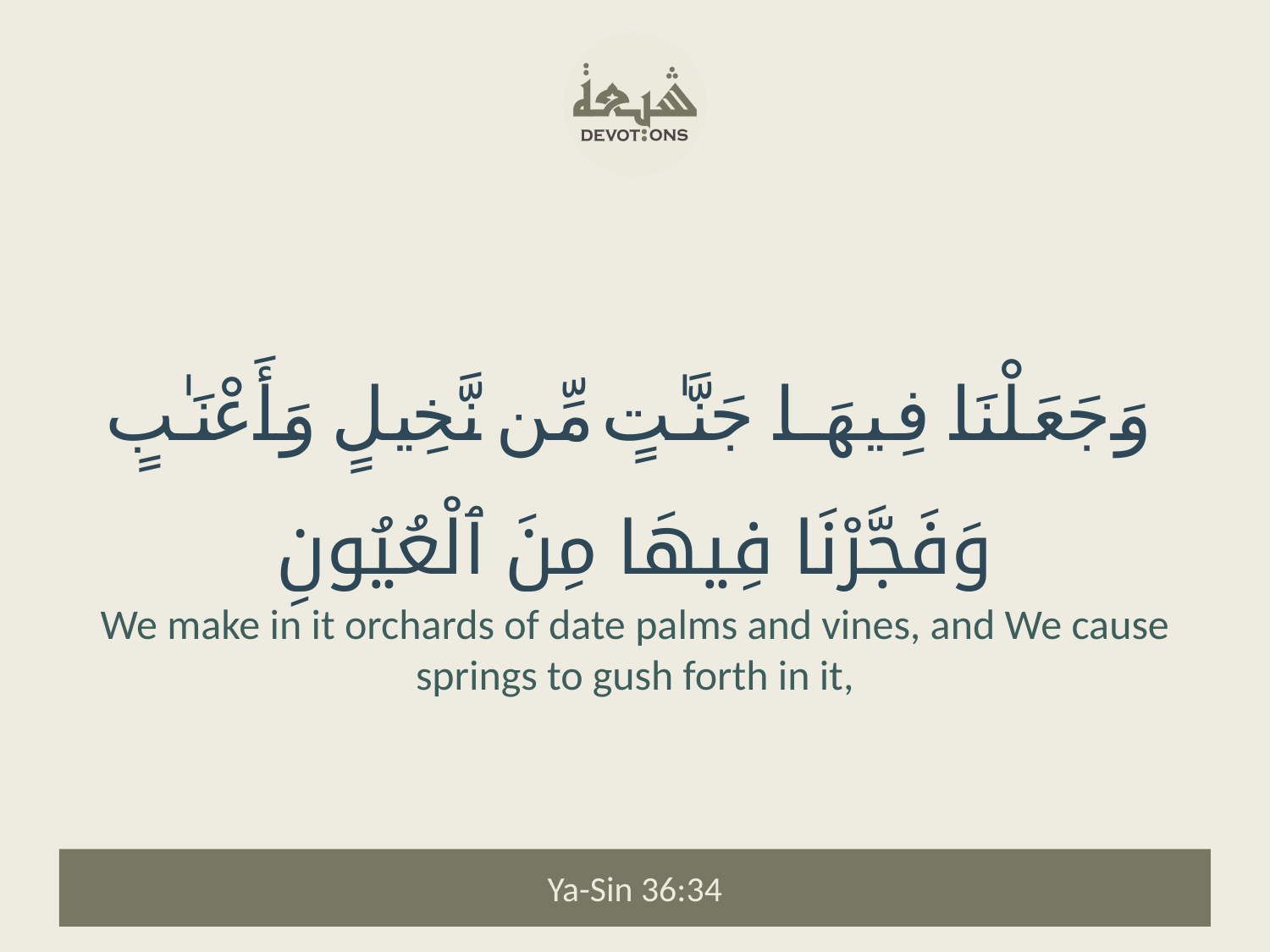

وَجَعَلْنَا فِيهَا جَنَّـٰتٍ مِّن نَّخِيلٍ وَأَعْنَـٰبٍ وَفَجَّرْنَا فِيهَا مِنَ ٱلْعُيُونِ
We make in it orchards of date palms and vines, and We cause springs to gush forth in it,
Ya-Sin 36:34